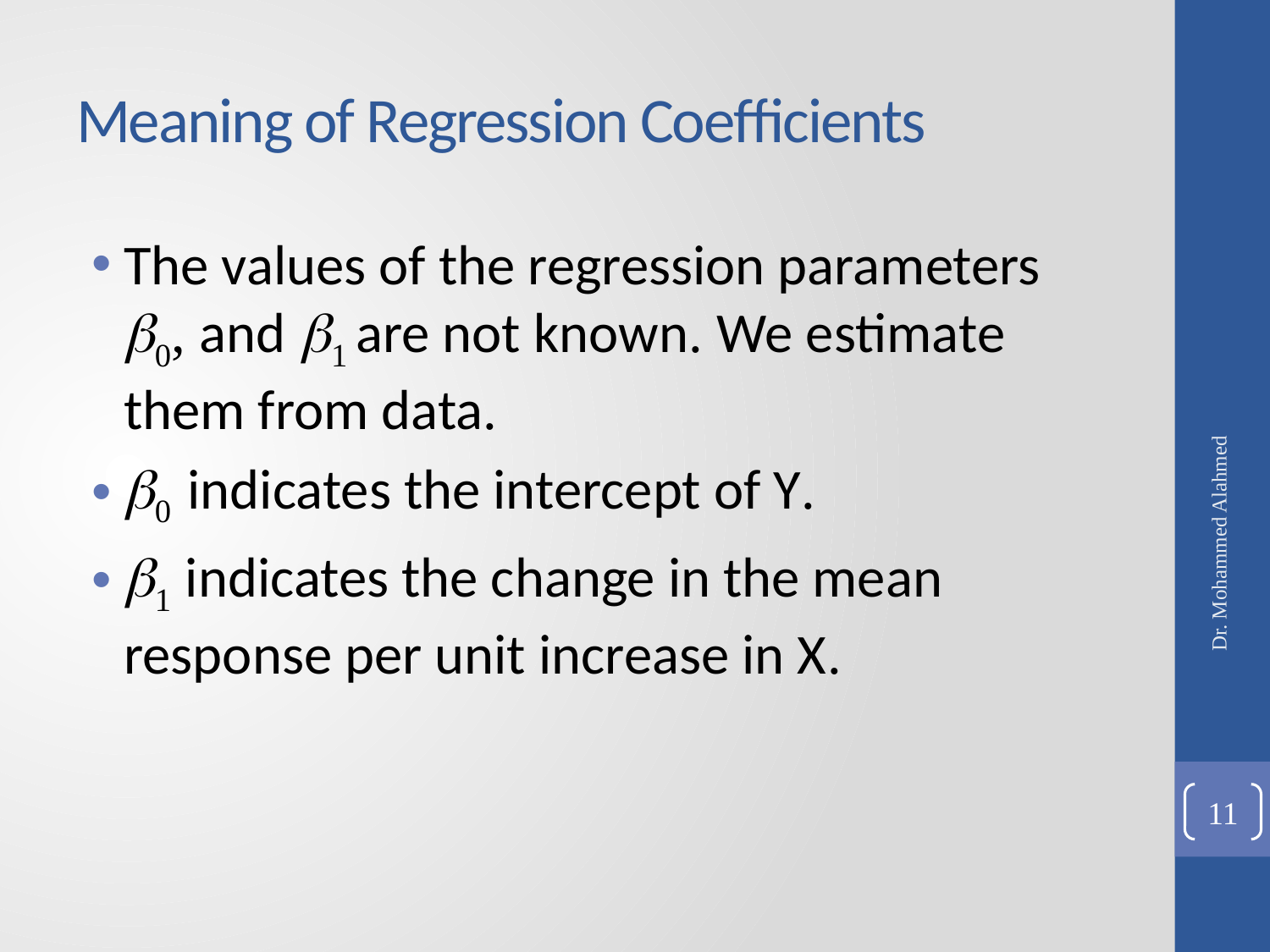

# Meaning of Regression Coefficients
The values of the regression parameters β0, and β1 are not known. We estimate them from data.
β0  indicates the intercept of Y.
β1 indicates the change in the mean response per unit increase in X.
Dr. Mohammed Alahmed
11